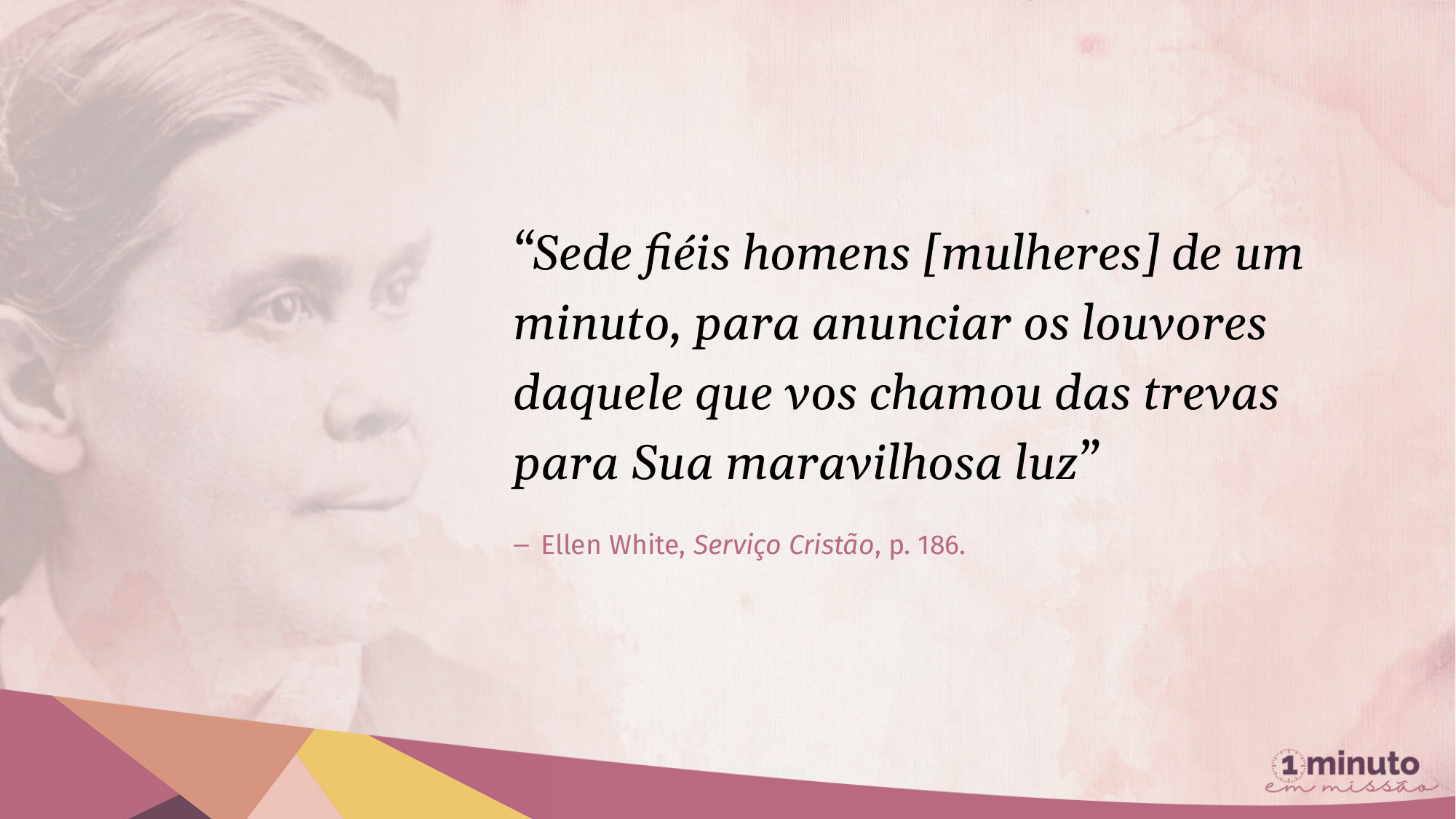

“Sede fiéis homens [mulheres] de um minuto, para anunciar os louvores daquele que vos chamou das trevas para Sua maravilhosa luz”
Ellen White, Serviço Cristão, p. 186.